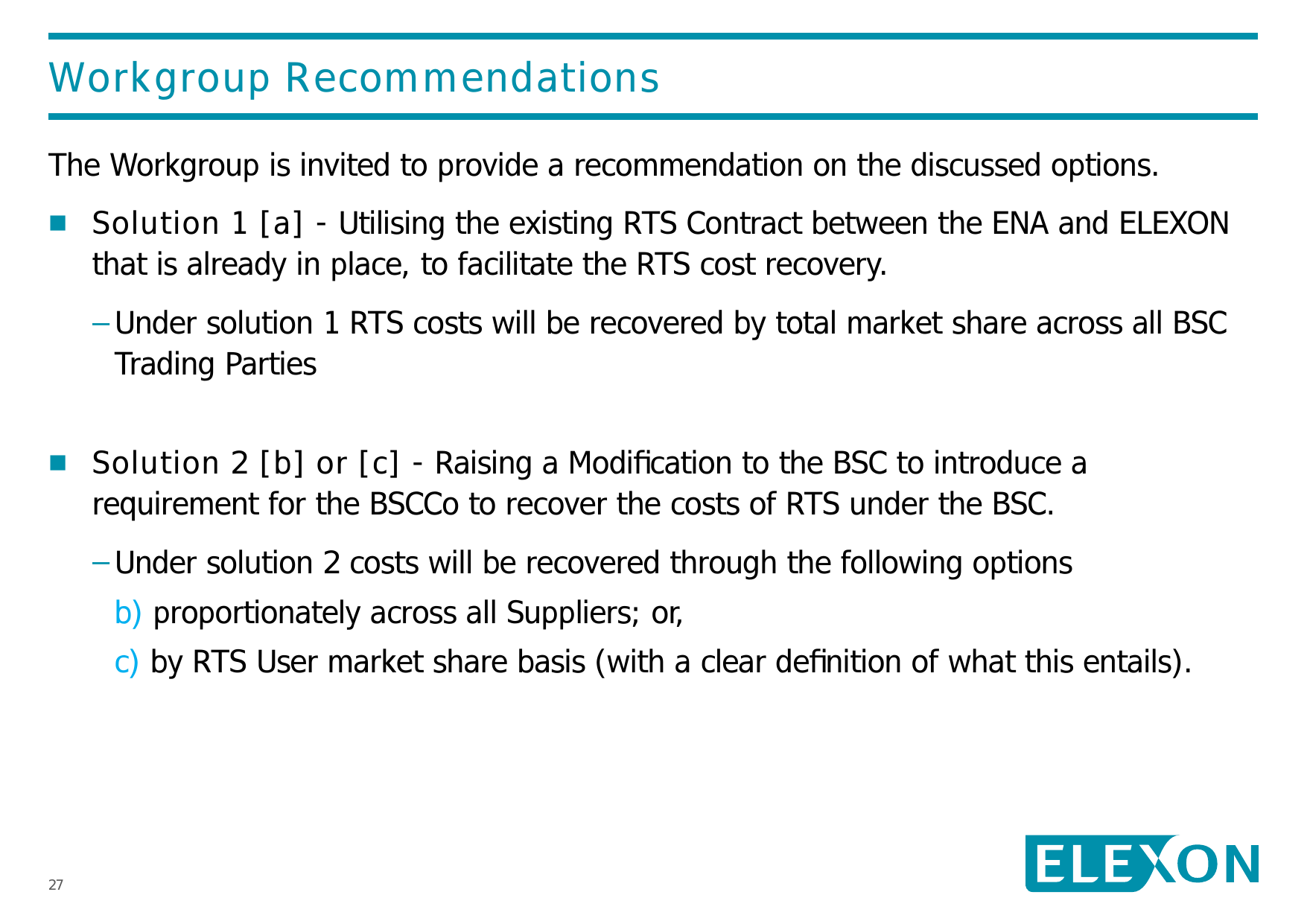

# Workgroup Recommendations
The Workgroup is invited to provide a recommendation on the discussed options.
Solution 1 [a] - Utilising the existing RTS Contract between the ENA and ELEXON that is already in place, to facilitate the RTS cost recovery.
Under solution 1 RTS costs will be recovered by total market share across all BSC Trading Parties

Solution 2 [b] or [c] - Raising a Modification to the BSC to introduce a requirement for the BSCCo to recover the costs of RTS under the BSC.
Under solution 2 costs will be recovered through the following options
b) proportionately across all Suppliers; or,
c) by RTS User market share basis (with a clear definition of what this entails).

27